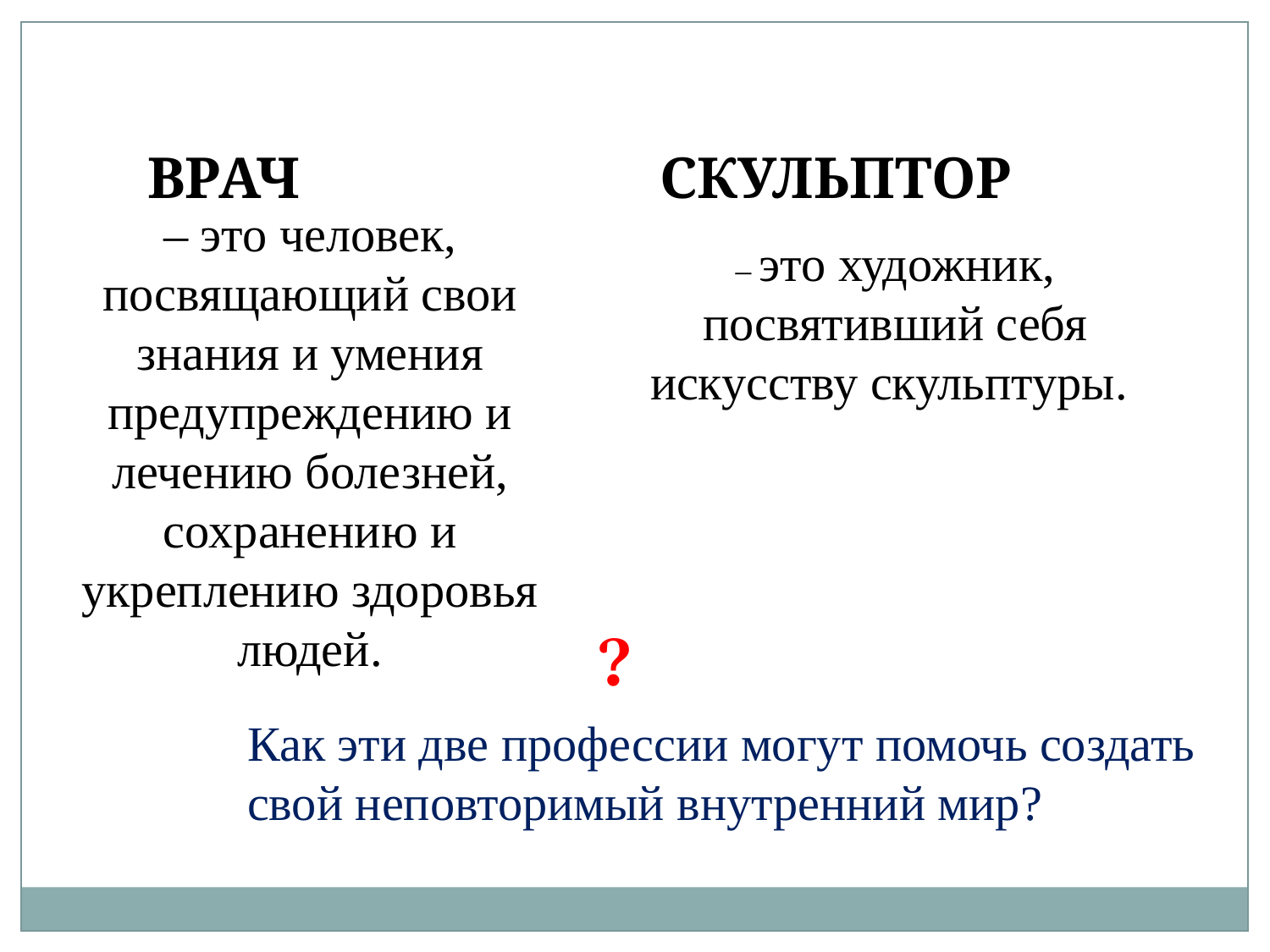

ВРАЧ                         СКУЛЬПТОР
– это человек, посвящающий свои знания и умения предупреждению и лечению болезней, сохранению и укреплению здоровья людей.
– это художник, посвятивший себя искусству скульптуры.
?
Как эти две профессии могут помочь создать свой неповторимый внутренний мир?